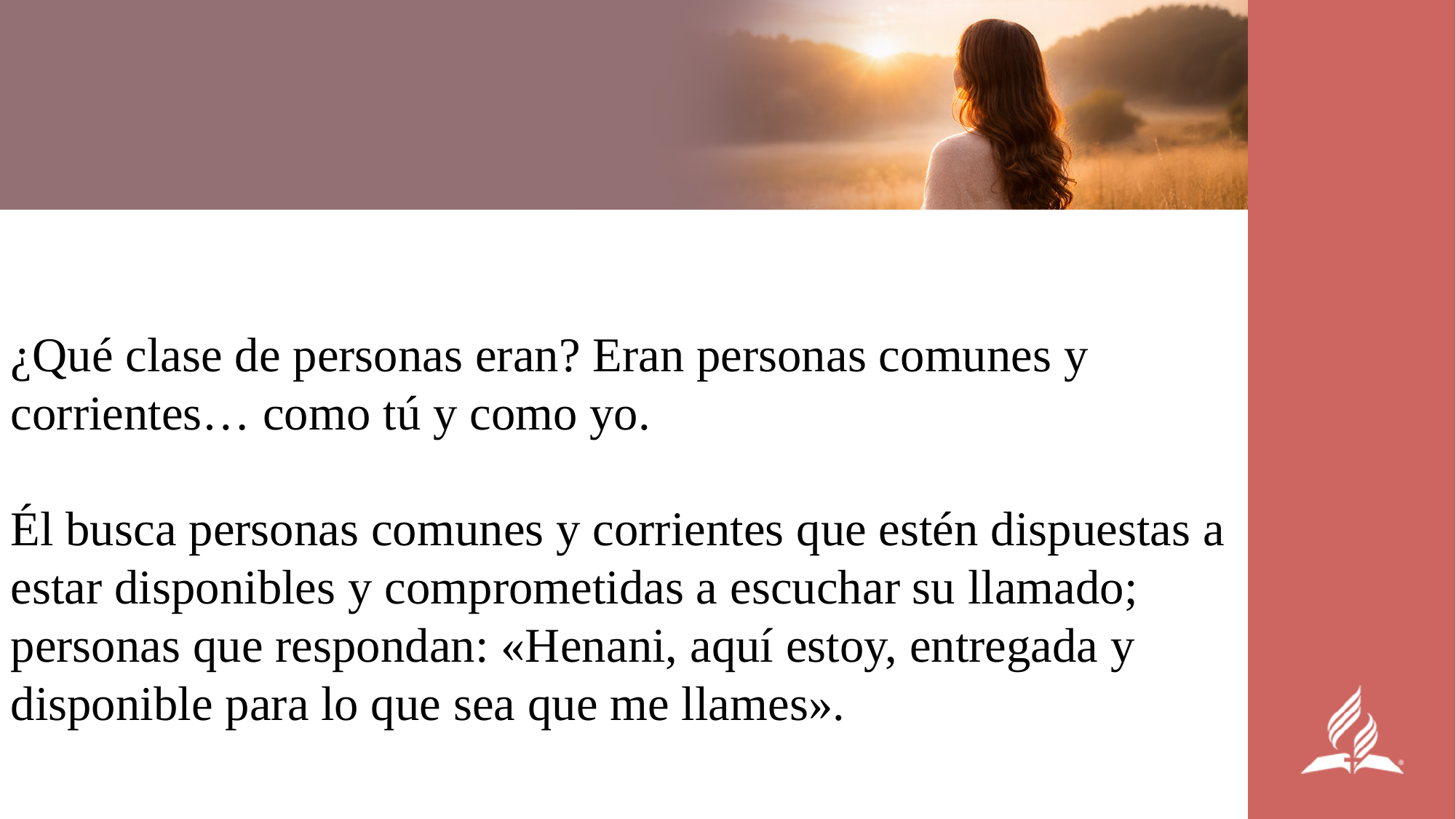

¿Qué clase de personas eran? Eran personas comunes y corrientes… como tú y como yo.

Él busca personas comunes y corrientes que estén dispuestas a estar disponibles y comprometidas a escuchar su llamado; personas que respondan: «Henani, aquí estoy, entregada y disponible para lo que sea que me llames».